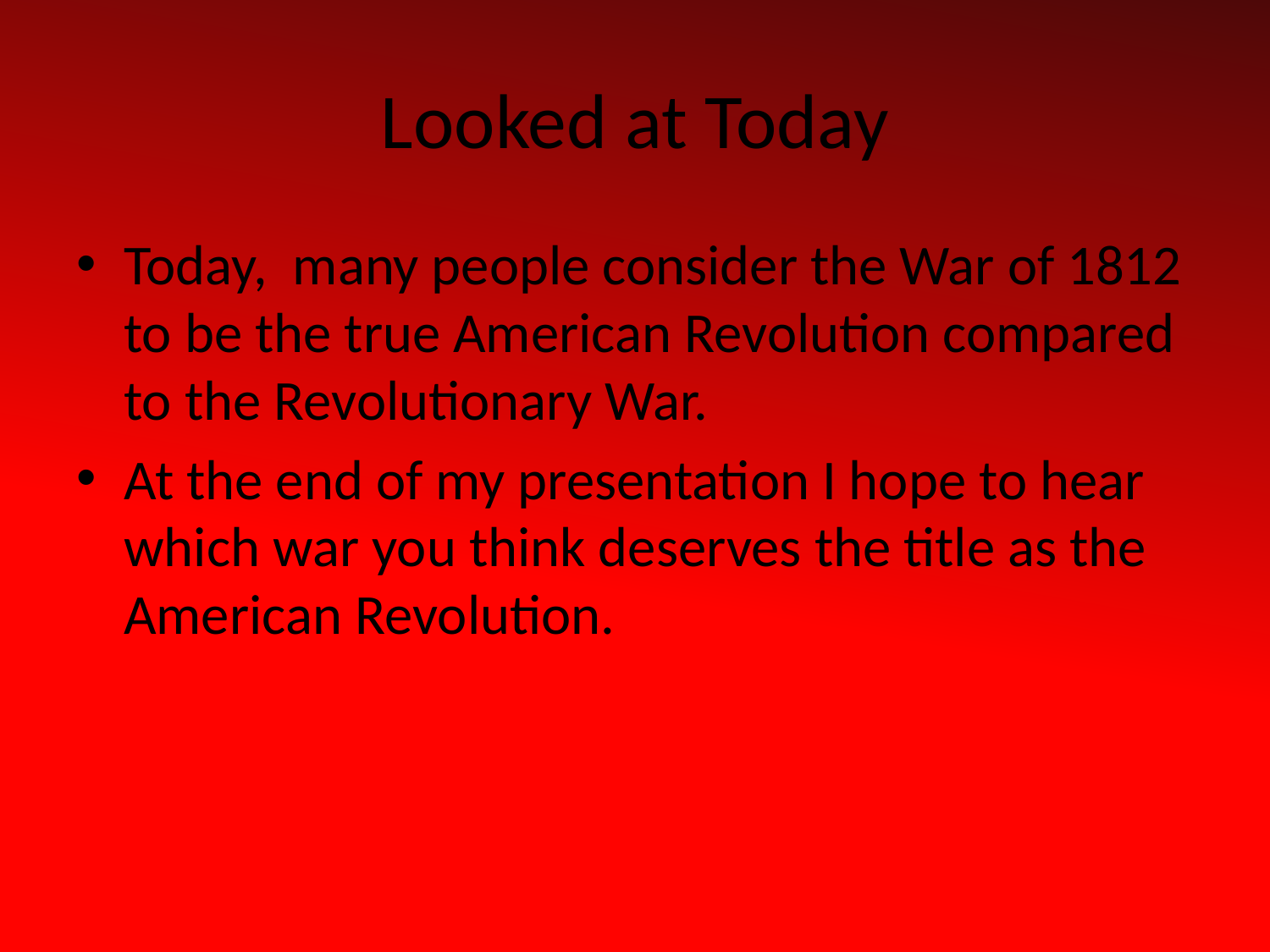

# Looked at Today
Today,  many people consider the War of 1812 to be the true American Revolution compared to the Revolutionary War.
At the end of my presentation I hope to hear which war you think deserves the title as the American Revolution.